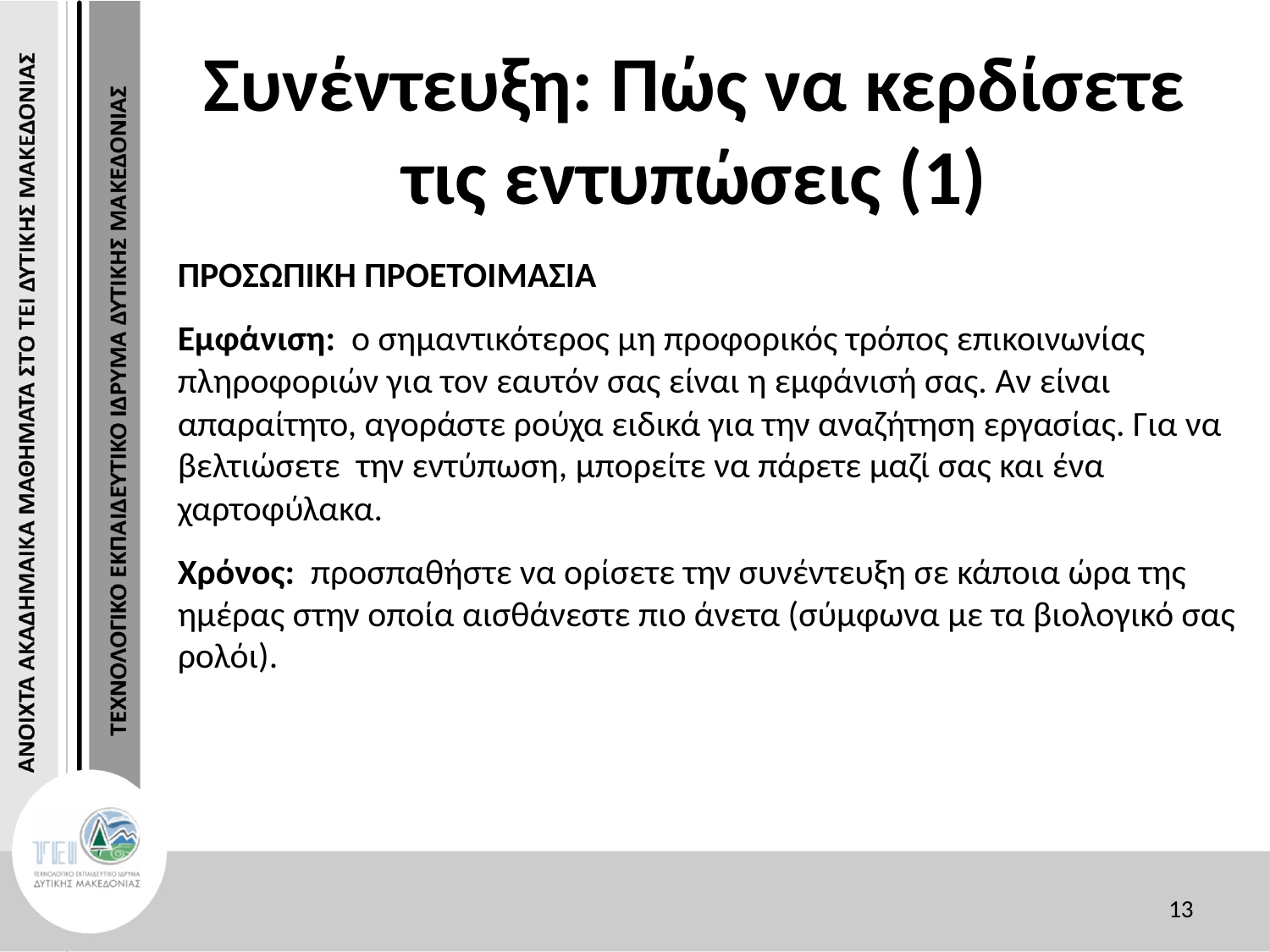

# Συνέντευξη: Πώς να κερδίσετε τις εντυπώσεις (1)
ΠΡΟΣΩΠΙΚΗ ΠΡΟΕΤΟΙΜΑΣΙΑ
Εμφάνιση:  ο σημαντικότερος μη προφορικός τρόπος επικοινωνίας πληροφοριών για τον εαυτόν σας είναι η εμφάνισή σας. Αν είναι απαραίτητο, αγοράστε ρούχα ειδικά για την αναζήτηση εργασίας. Για να βελτιώσετε  την εντύπωση, μπορείτε να πάρετε μαζί σας και ένα χαρτοφύλακα.
Χρόνος:  προσπαθήστε να ορίσετε την συνέντευξη σε κάποια ώρα της ημέρας στην οποία αισθάνεστε πιο άνετα (σύμφωνα με τα βιολογικό σας ρολόι).
13